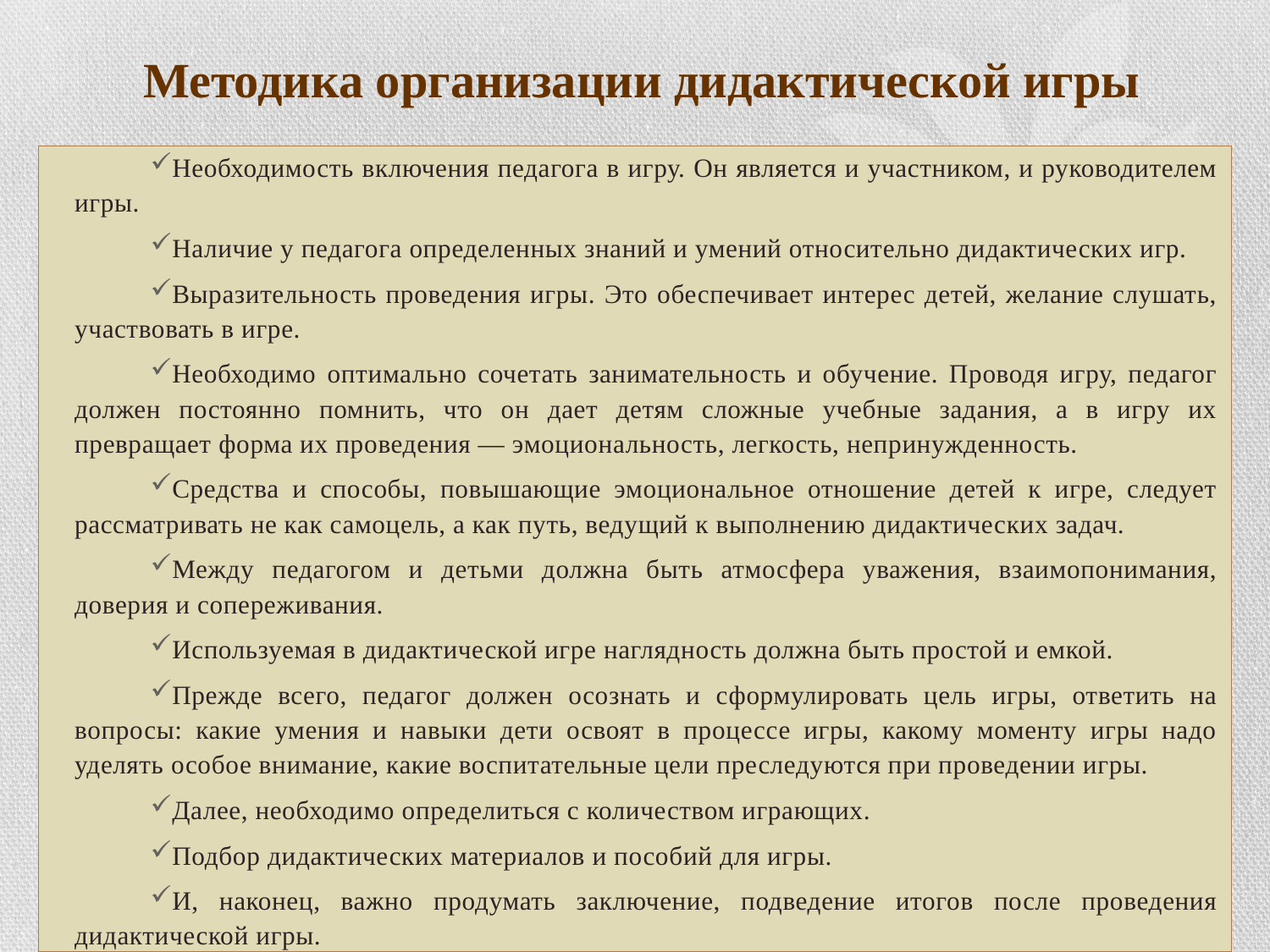

# Методика организации дидактической игры
Необходимость включения педагога в игру. Он является и участником, и руководителем игры.
Наличие у педагога определенных знаний и умений относительно дидактических игр.
Выразительность проведения игры. Это обеспечивает интерес детей, желание слушать, участвовать в игре.
Необходимо оптимально сочетать занимательность и обучение. Проводя игру, педагог должен постоянно помнить, что он дает детям сложные учебные задания, а в игру их превращает форма их проведения — эмоциональность, легкость, непринужденность.
Средства и способы, повышающие эмоциональное отношение детей к игре, следует рассматривать не как самоцель, а как путь, ведущий к выполнению дидактических задач.
Между педагогом и детьми должна быть атмосфера уважения, взаимопонимания, доверия и сопереживания.
Используемая в дидактической игре наглядность должна быть простой и емкой.
Прежде всего, педагог должен осознать и сформулировать цель игры, ответить на вопросы: какие умения и навыки дети освоят в процессе игры, какому моменту игры надо уделять особое внимание, какие воспитательные цели преследуются при проведении игры.
Далее, необходимо определиться с количеством играющих.
Подбор дидактических материалов и пособий для игры.
И, наконец, важно продумать заключение, подведение итогов после проведения дидактической игры.